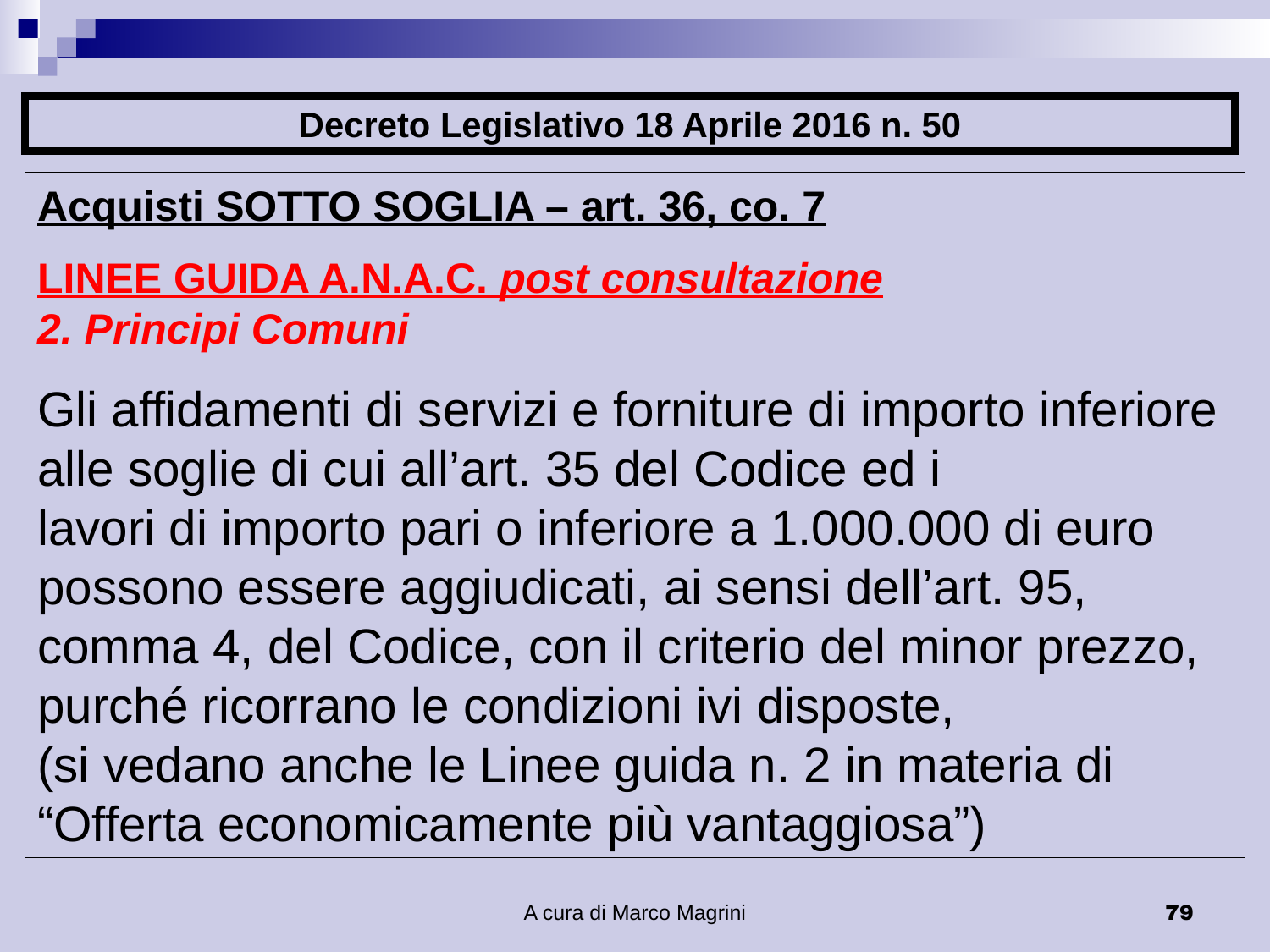

Decreto Legislativo 18 Aprile 2016 n. 50
Acquisti SOTTO SOGLIA – art. 36, co. 7

LINEE GUIDA A.N.A.C. post consultazione
2. Principi Comuni

Gli affidamenti di servizi e forniture di importo inferiore alle soglie di cui all’art. 35 del Codice ed i
lavori di importo pari o inferiore a 1.000.000 di euro possono essere aggiudicati, ai sensi dell’art. 95,
comma 4, del Codice, con il criterio del minor prezzo, purché ricorrano le condizioni ivi disposte,
(si vedano anche le Linee guida n. 2 in materia di “Offerta economicamente più vantaggiosa”)

A cura di Marco Magrini
79